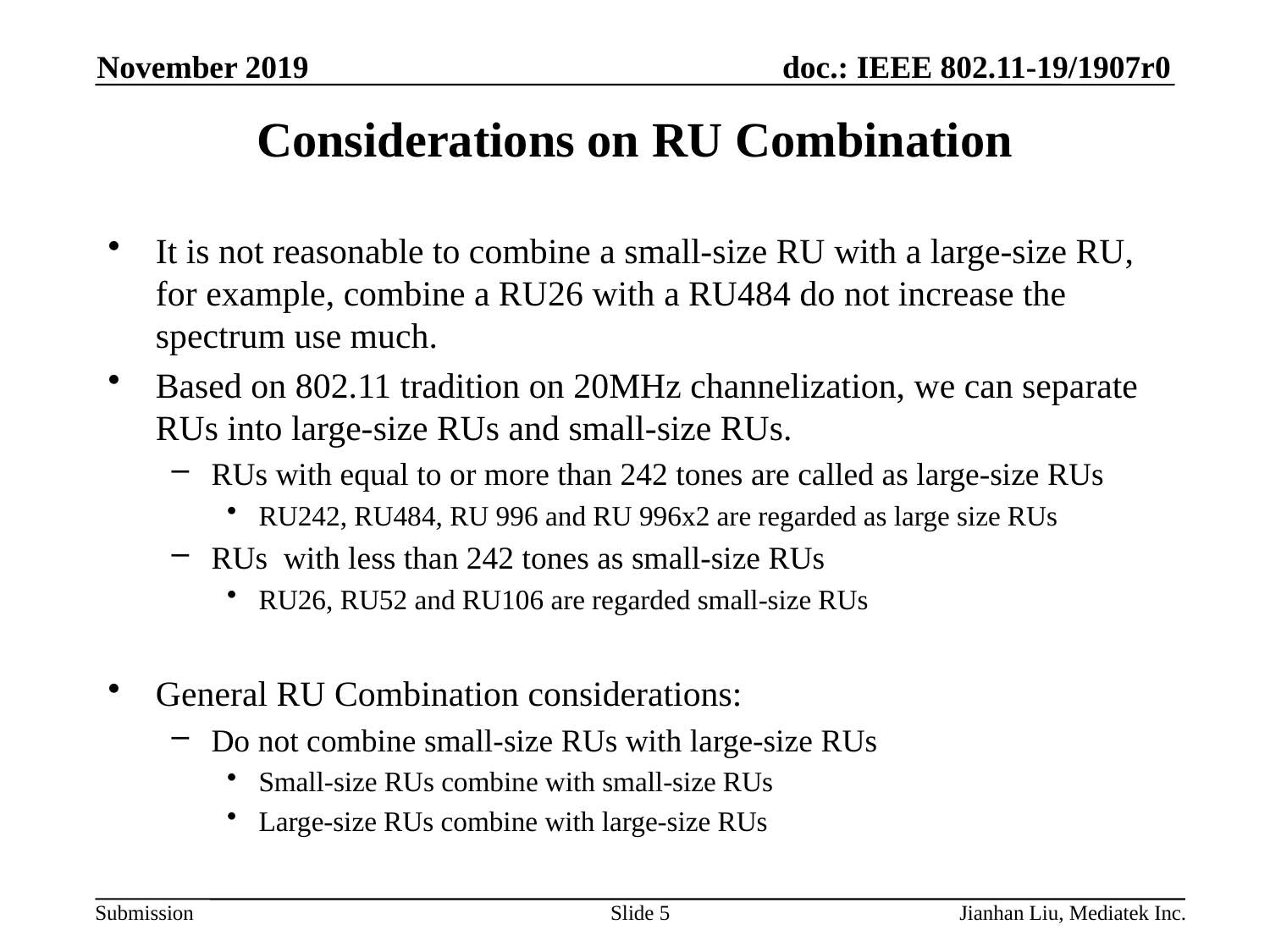

November 2019
# Considerations on RU Combination
It is not reasonable to combine a small-size RU with a large-size RU, for example, combine a RU26 with a RU484 do not increase the spectrum use much.
Based on 802.11 tradition on 20MHz channelization, we can separate RUs into large-size RUs and small-size RUs.
RUs with equal to or more than 242 tones are called as large-size RUs
RU242, RU484, RU 996 and RU 996x2 are regarded as large size RUs
RUs  with less than 242 tones as small-size RUs
RU26, RU52 and RU106 are regarded small-size RUs

General RU Combination considerations:
Do not combine small-size RUs with large-size RUs
Small-size RUs combine with small-size RUs
Large-size RUs combine with large-size RUs
Slide 5
Jianhan Liu, Mediatek Inc.